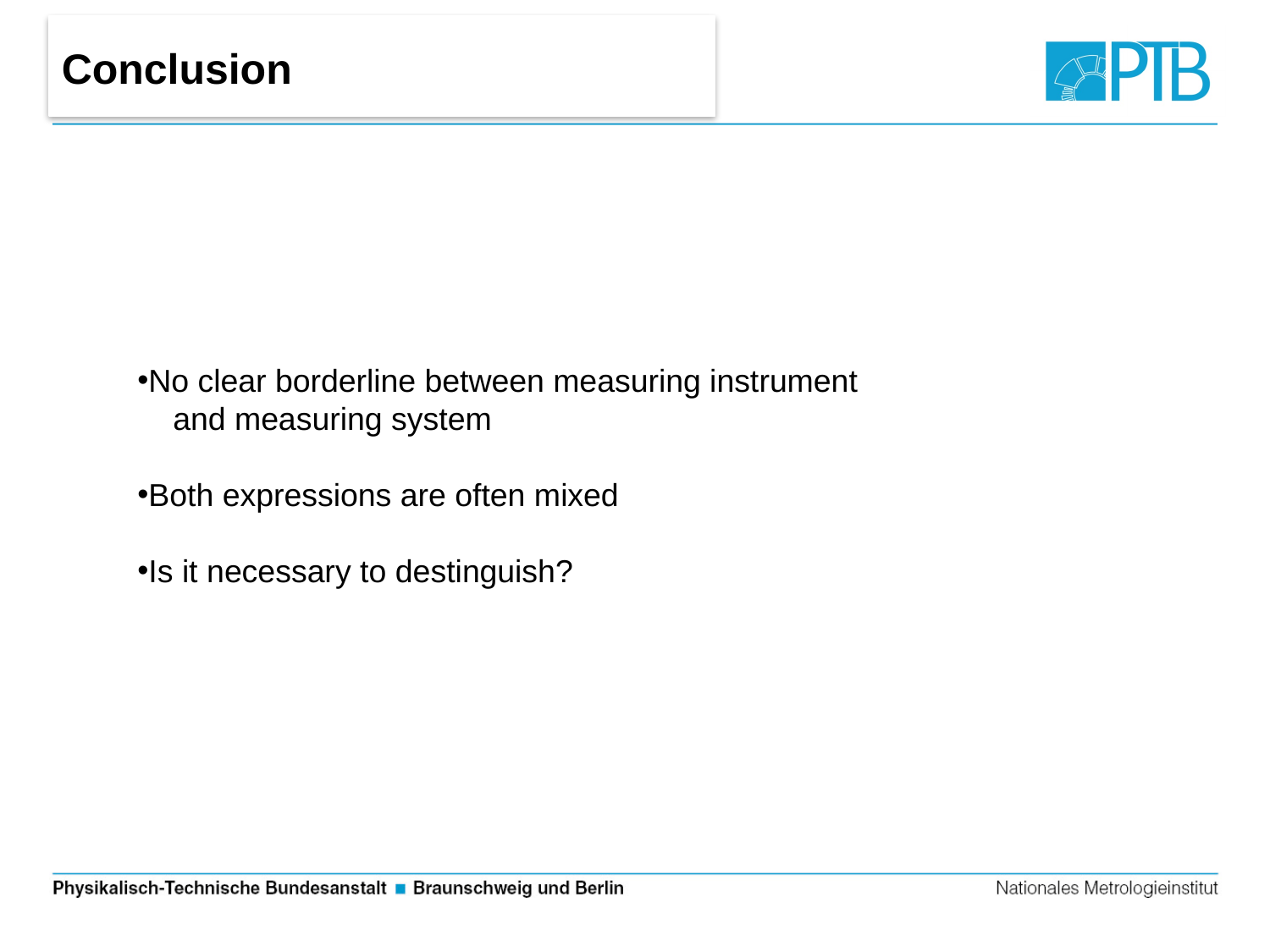

Conclusion

No clear borderline between measuring instrument
    and measuring system

Both expressions are often mixed

Is it necessary to destinguish?